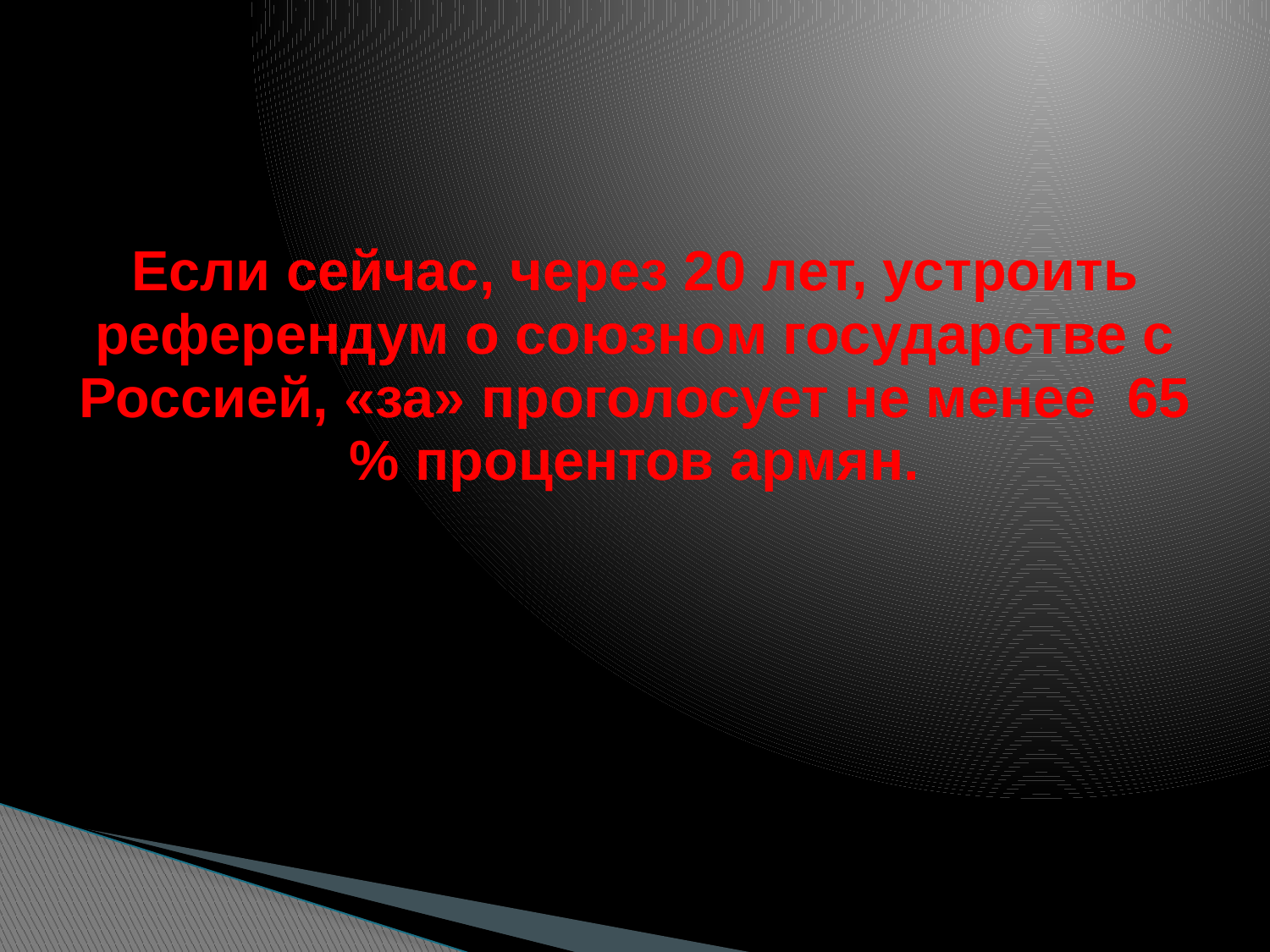

# Если сейчас, через 20 лет, устроить референдум о союзном государстве с Россией, «за» проголосует не менее  65 % процентов армян.